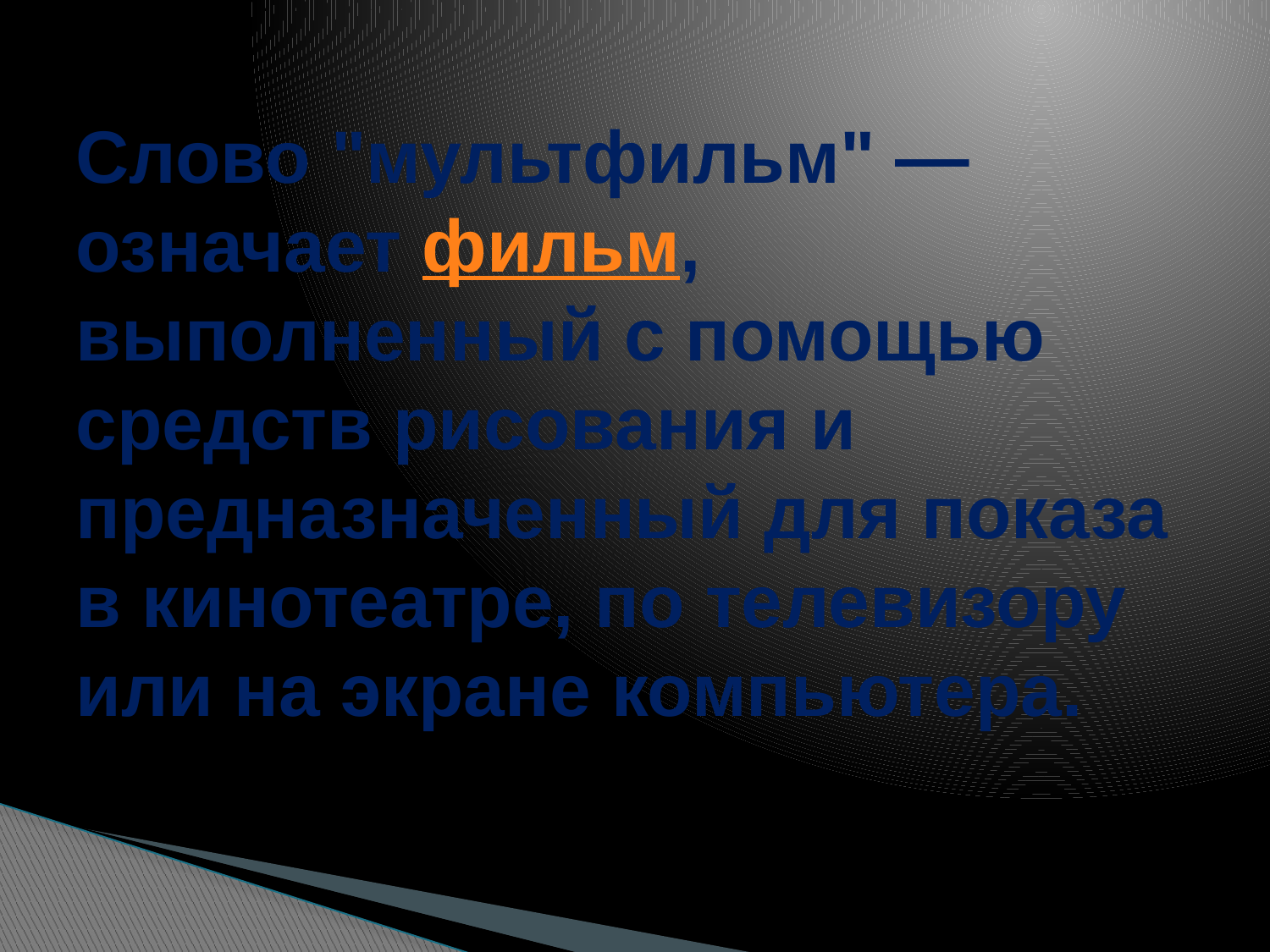

# Слово "мультфильм" — означает фильм, выполненный с помощью средств рисования и предназначенный для показа в кинотеатре, по телевизору или на экране компьютера.